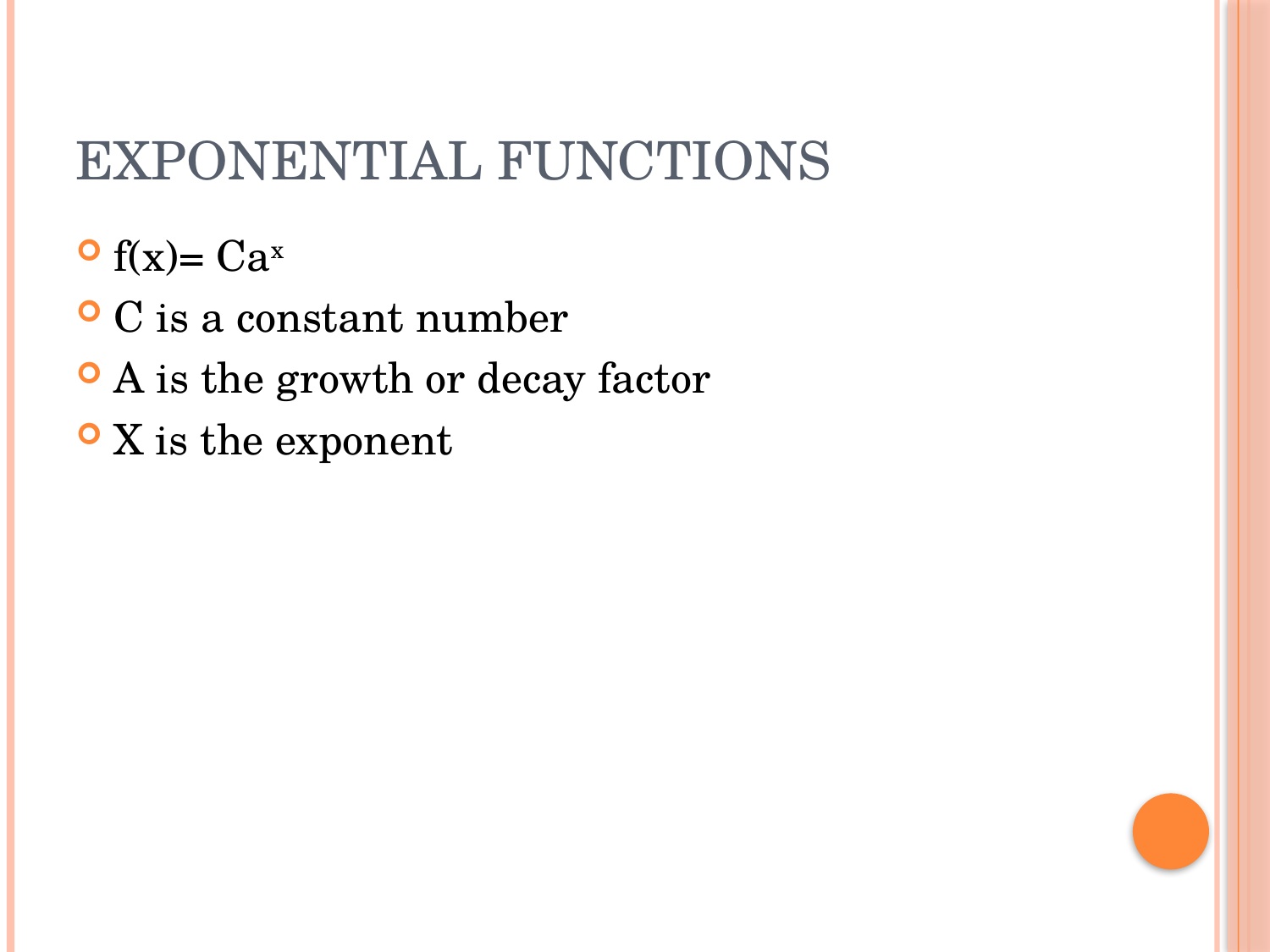

# Exponential Functions
f(x)= Cax
C is a constant number
A is the growth or decay factor
X is the exponent